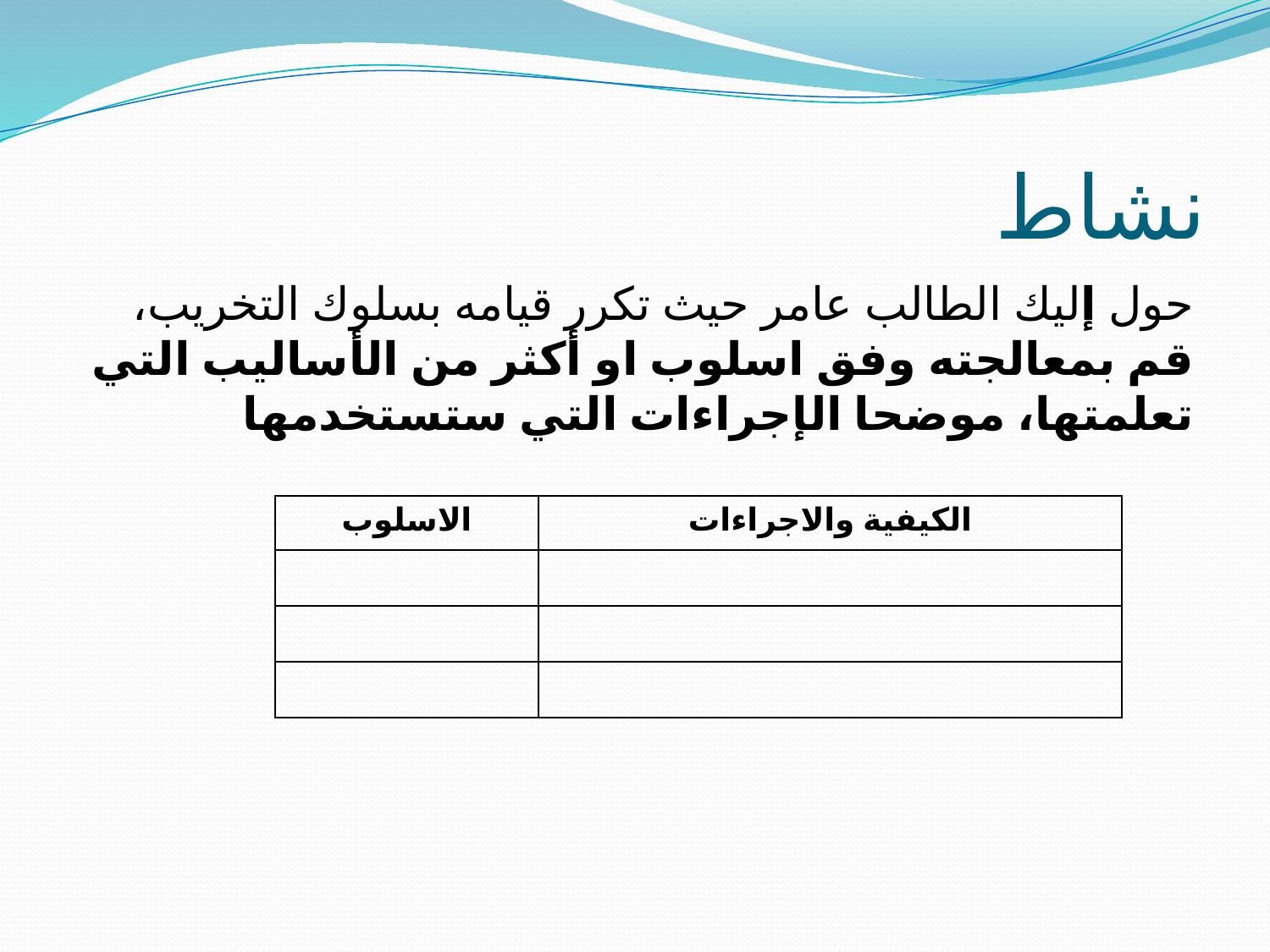

# نشاط
حول إليك الطالب عامر حيث تكرر قيامه بسلوك التخريب، قم بمعالجته وفق اسلوب او أكثر من الأساليب التي تعلمتها، موضحا الإجراءات التي ستستخدمها

| الاسلوب | الكيفية والاجراءات |
| --- | --- |
|  |  |
|  |  |
|  |  |